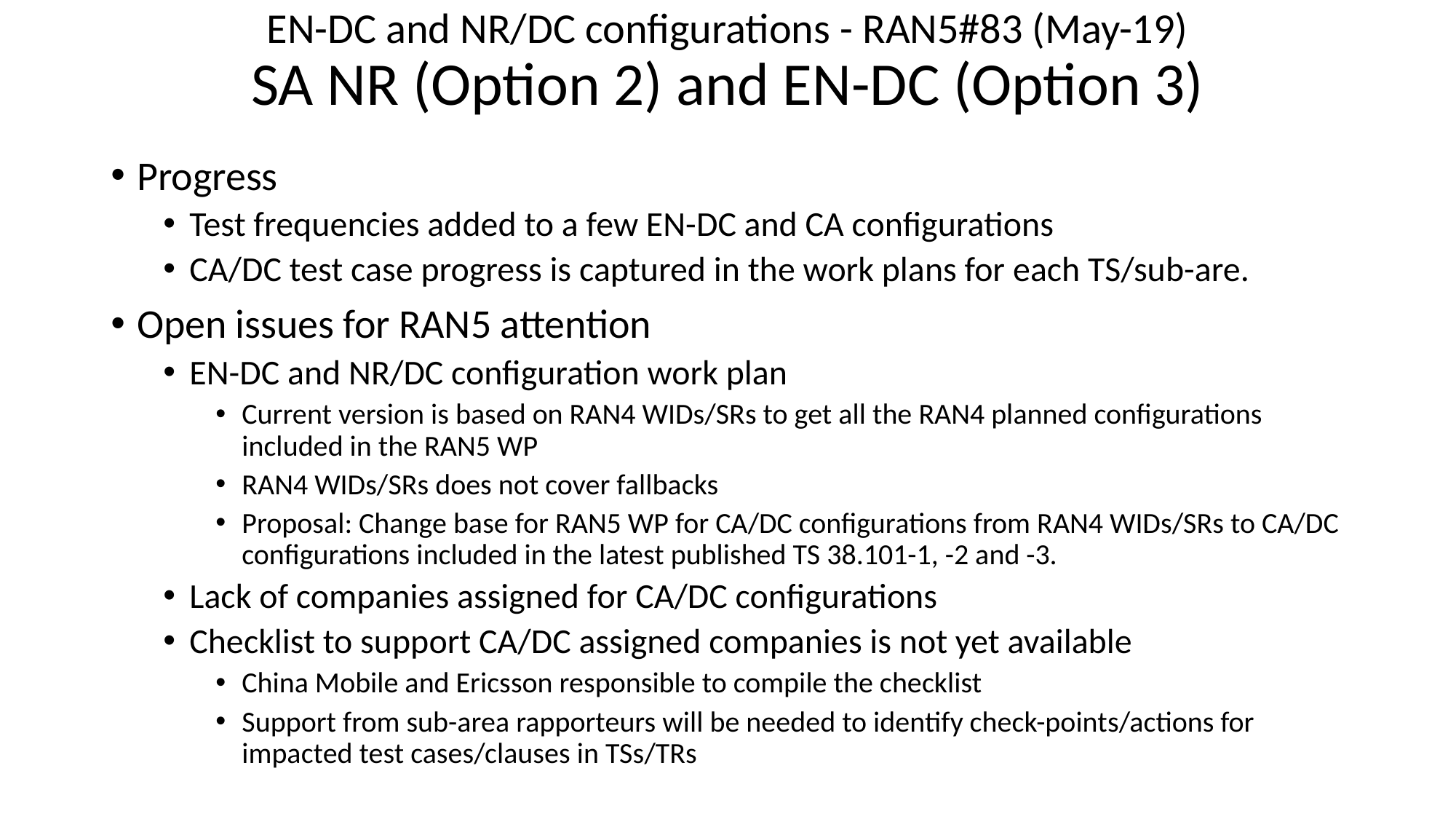

# EN-DC and NR/DC configurations - RAN5#83 (May-19) SA NR (Option 2) and EN-DC (Option 3)
Progress
Test frequencies added to a few EN-DC and CA configurations
CA/DC test case progress is captured in the work plans for each TS/sub-are.
Open issues for RAN5 attention
EN-DC and NR/DC configuration work plan
Current version is based on RAN4 WIDs/SRs to get all the RAN4 planned configurations included in the RAN5 WP
RAN4 WIDs/SRs does not cover fallbacks
Proposal: Change base for RAN5 WP for CA/DC configurations from RAN4 WIDs/SRs to CA/DC configurations included in the latest published TS 38.101-1, -2 and -3.
Lack of companies assigned for CA/DC configurations
Checklist to support CA/DC assigned companies is not yet available
China Mobile and Ericsson responsible to compile the checklist
Support from sub-area rapporteurs will be needed to identify check-points/actions for impacted test cases/clauses in TSs/TRs